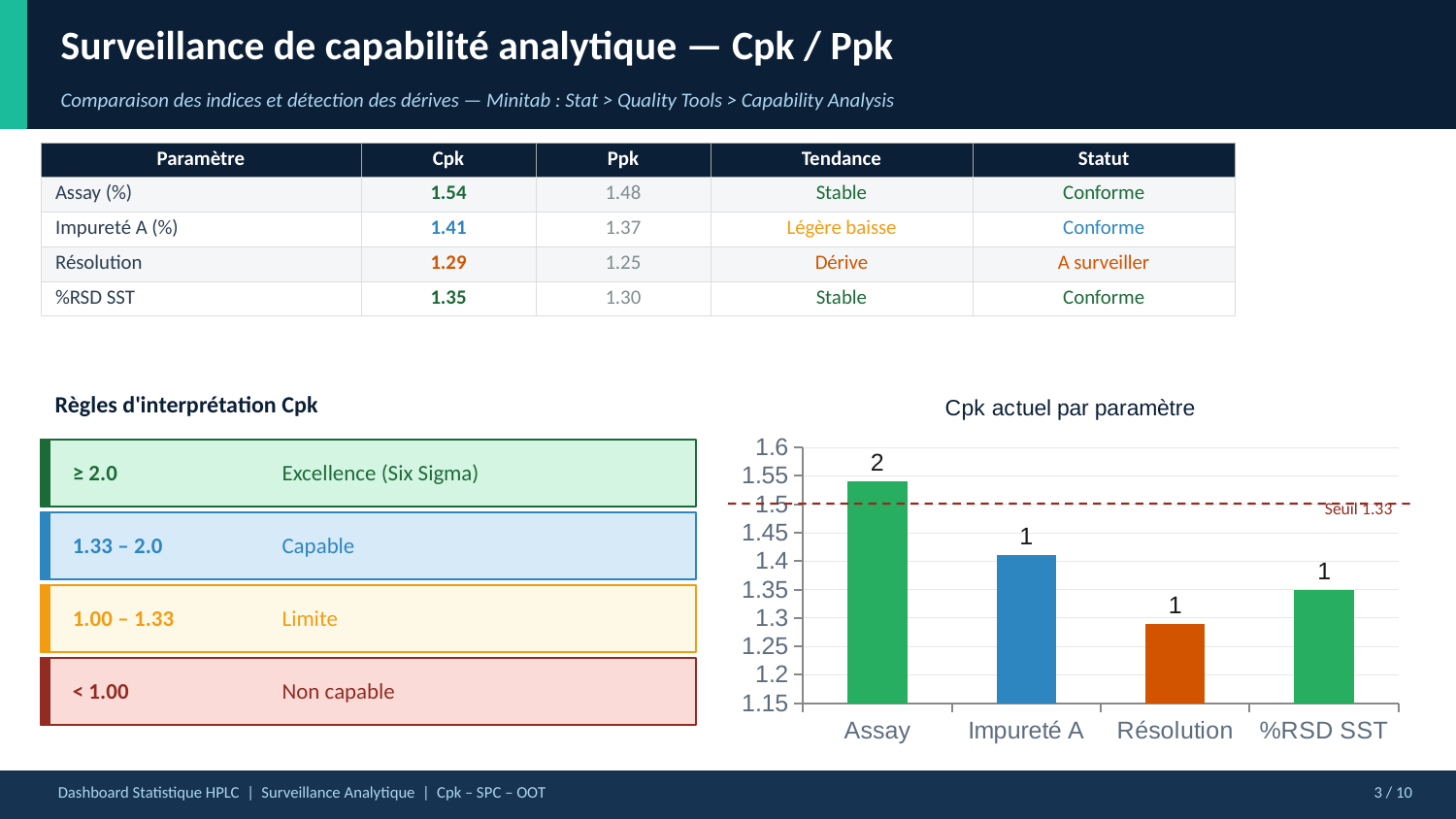

Surveillance de capabilité analytique — Cpk / Ppk
Comparaison des indices et détection des dérives — Minitab : Stat > Quality Tools > Capability Analysis
| Paramètre | Cpk | Ppk | Tendance | Statut |
| --- | --- | --- | --- | --- |
| Assay (%) | 1.54 | 1.48 | Stable | Conforme |
| Impureté A (%) | 1.41 | 1.37 | Légère baisse | Conforme |
| Résolution | 1.29 | 1.25 | Dérive | A surveiller |
| %RSD SST | 1.35 | 1.30 | Stable | Conforme |

### Chart: Cpk actuel par paramètre

| Category | Cpk actuel |
|---|---|
| Assay | 1.54 |
| Impureté A | 1.41 |
| Résolution | 1.29 |
| %RSD SST | 1.35 |
Règles d'interprétation Cpk

≥ 2.0
Excellence (Six Sigma)
Seuil 1.33

1.33 – 2.0
Capable

1.00 – 1.33
Limite

< 1.00
Non capable

Dashboard Statistique HPLC  |  Surveillance Analytique  |  Cpk – SPC – OOT
3 / 10